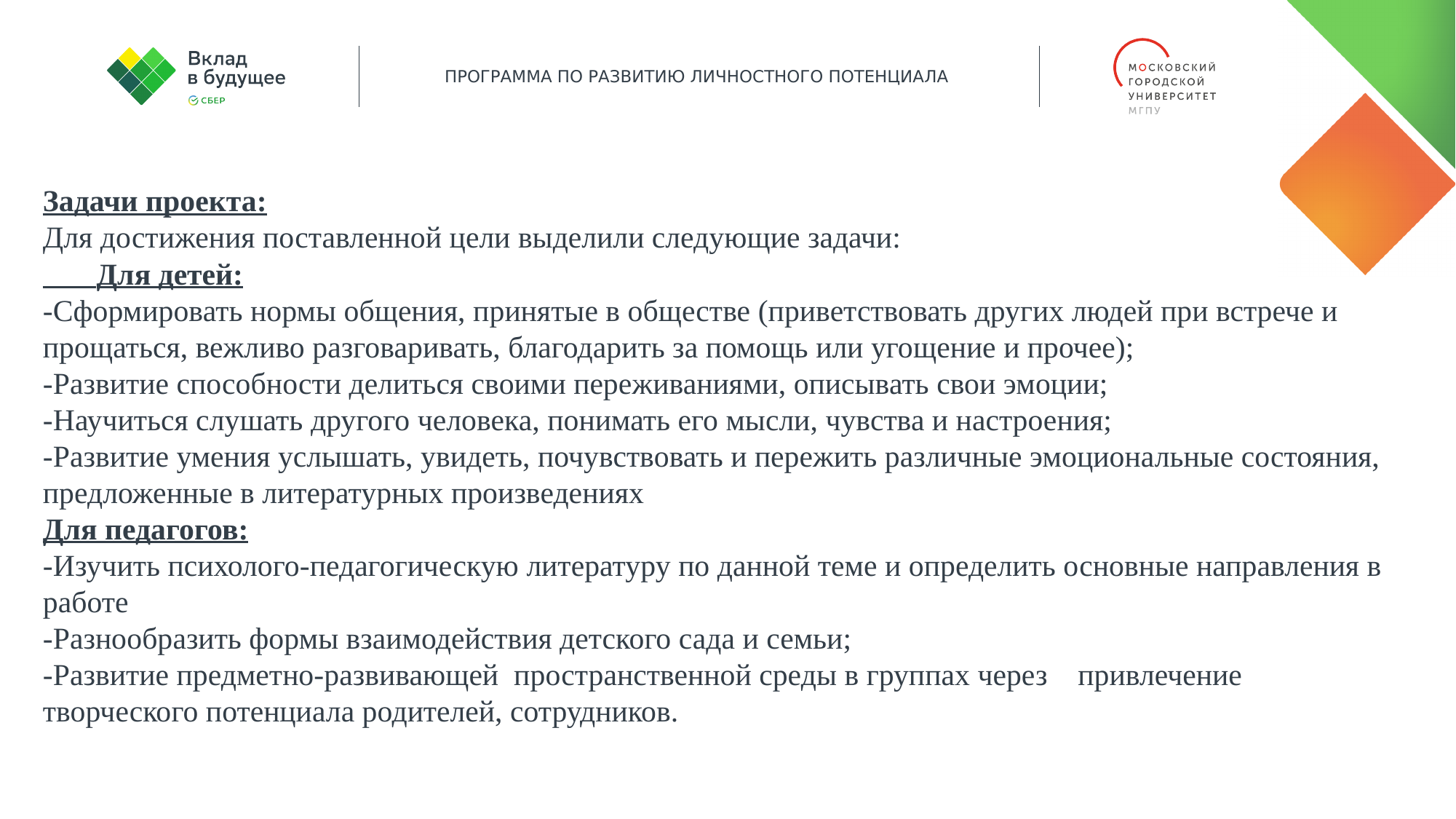

Задачи проекта:
Для достижения поставленной цели выделили следующие задачи:
       Для детей:
-Сформировать нормы общения, принятые в обществе (приветствовать других людей при встрече и прощаться, вежливо разговаривать, благодарить за помощь или угощение и прочее);
-Развитие способности делиться своими переживаниями, описывать свои эмоции;
-Научиться слушать другого человека, понимать его мысли, чувства и настроения;
-Развитие умения услышать, увидеть, почувствовать и пережить различные эмоциональные состояния, предложенные в литературных произведениях
Для педагогов:
-Изучить психолого-педагогическую литературу по данной теме и определить основные направления в работе
-Разнообразить формы взаимодействия детского сада и семьи;
-Развитие предметно-развивающей  пространственной среды в группах через    привлечение творческого потенциала родителей, сотрудников.